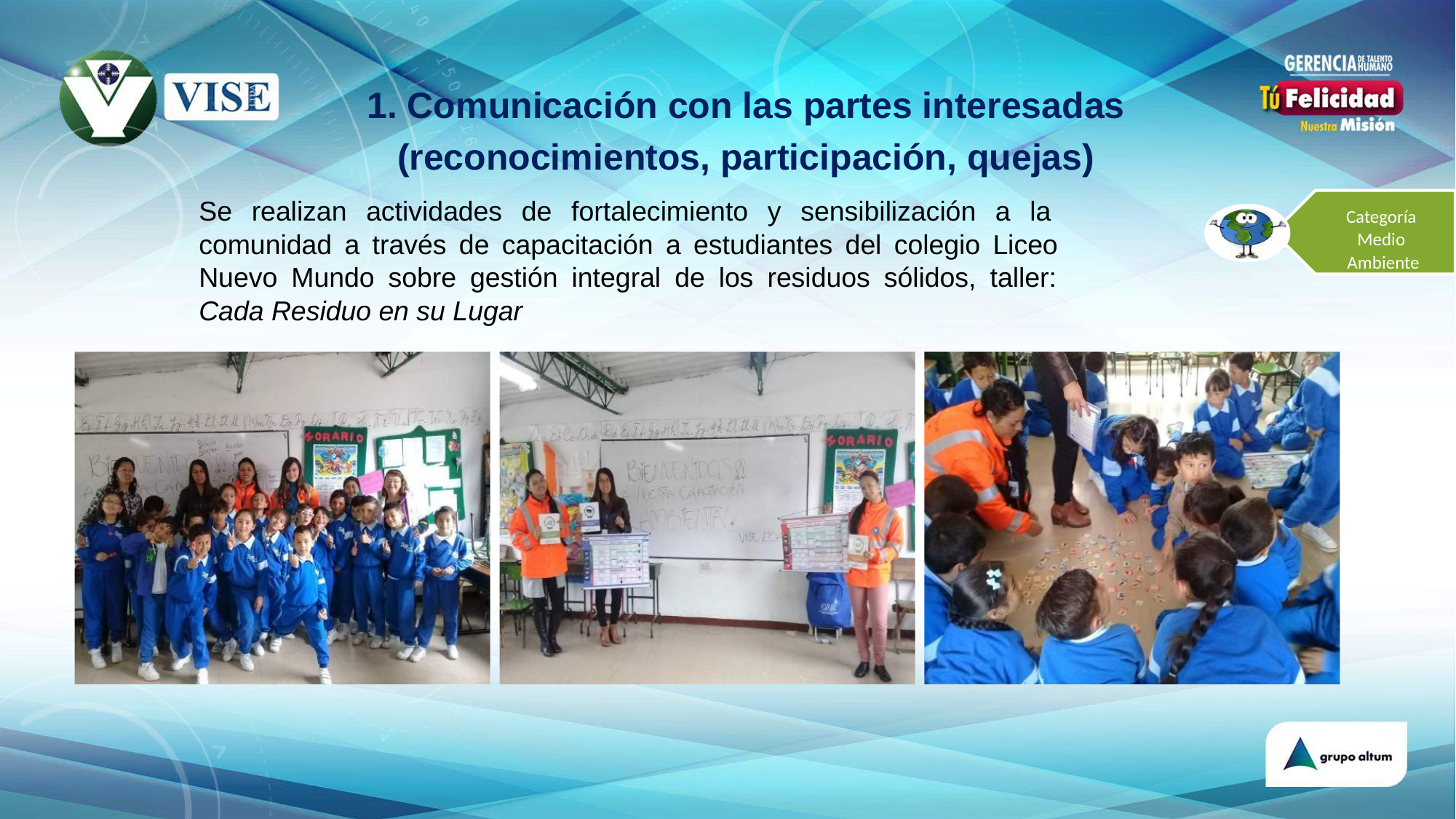

# 1. Comunicación con las partes interesadas  (reconocimientos, participación, quejas)

Se realizan actividades de fortalecimiento y sensibilización a la  comunidad a través de capacitación a estudiantes del colegio Liceo  Nuevo Mundo sobre gestión integral de los residuos sólidos, taller:  Cada Residuo en su Lugar
Categoría  Medio  Ambiente